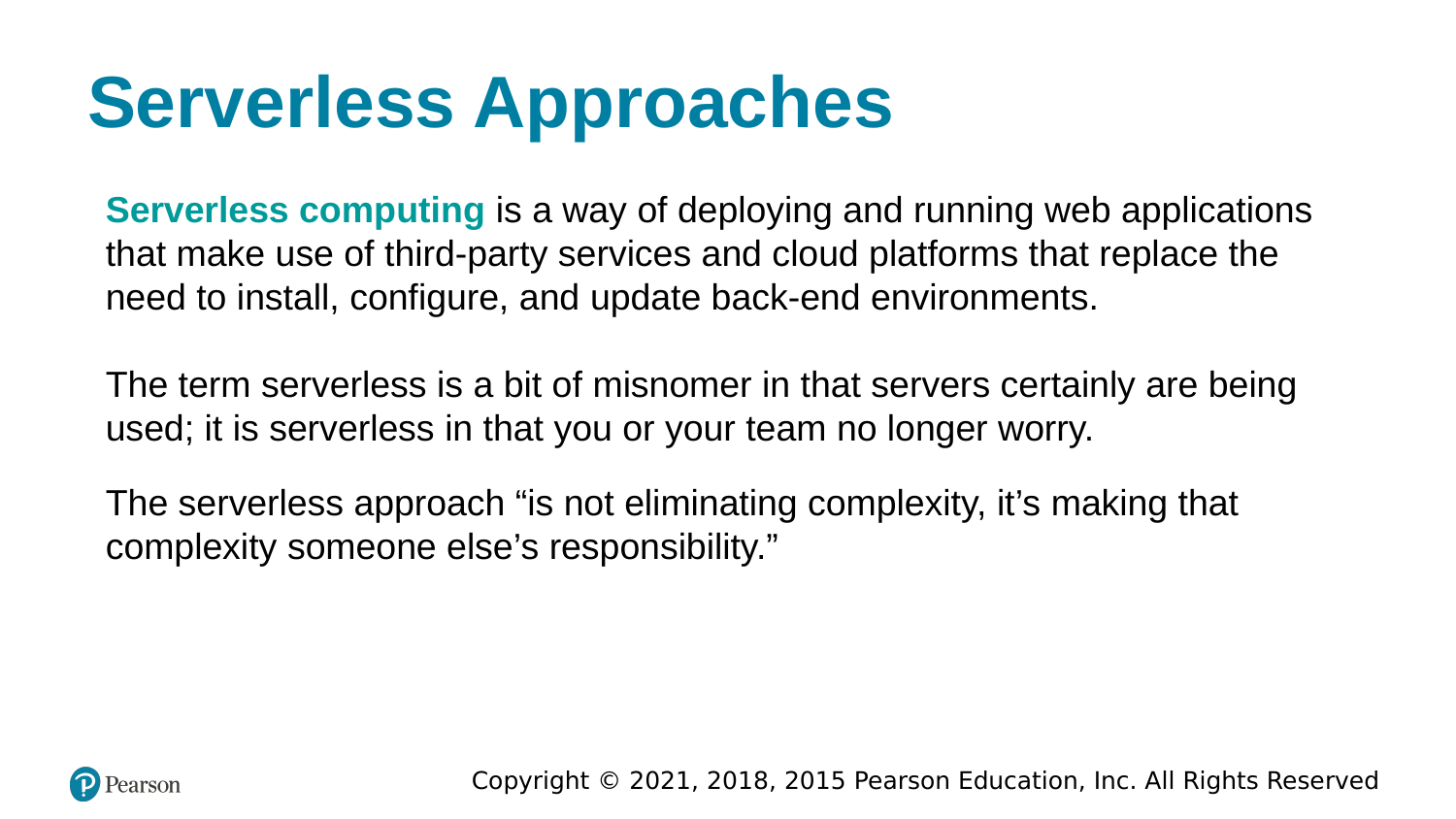

# Serverless Approaches
Serverless computing is a way of deploying and running web applications that make use of third-party services and cloud platforms that replace the need to install, configure, and update back-end environments.
The term serverless is a bit of misnomer in that servers certainly are being used; it is serverless in that you or your team no longer worry.
The serverless approach “is not eliminating complexity, it’s making that complexity someone else’s responsibility.”